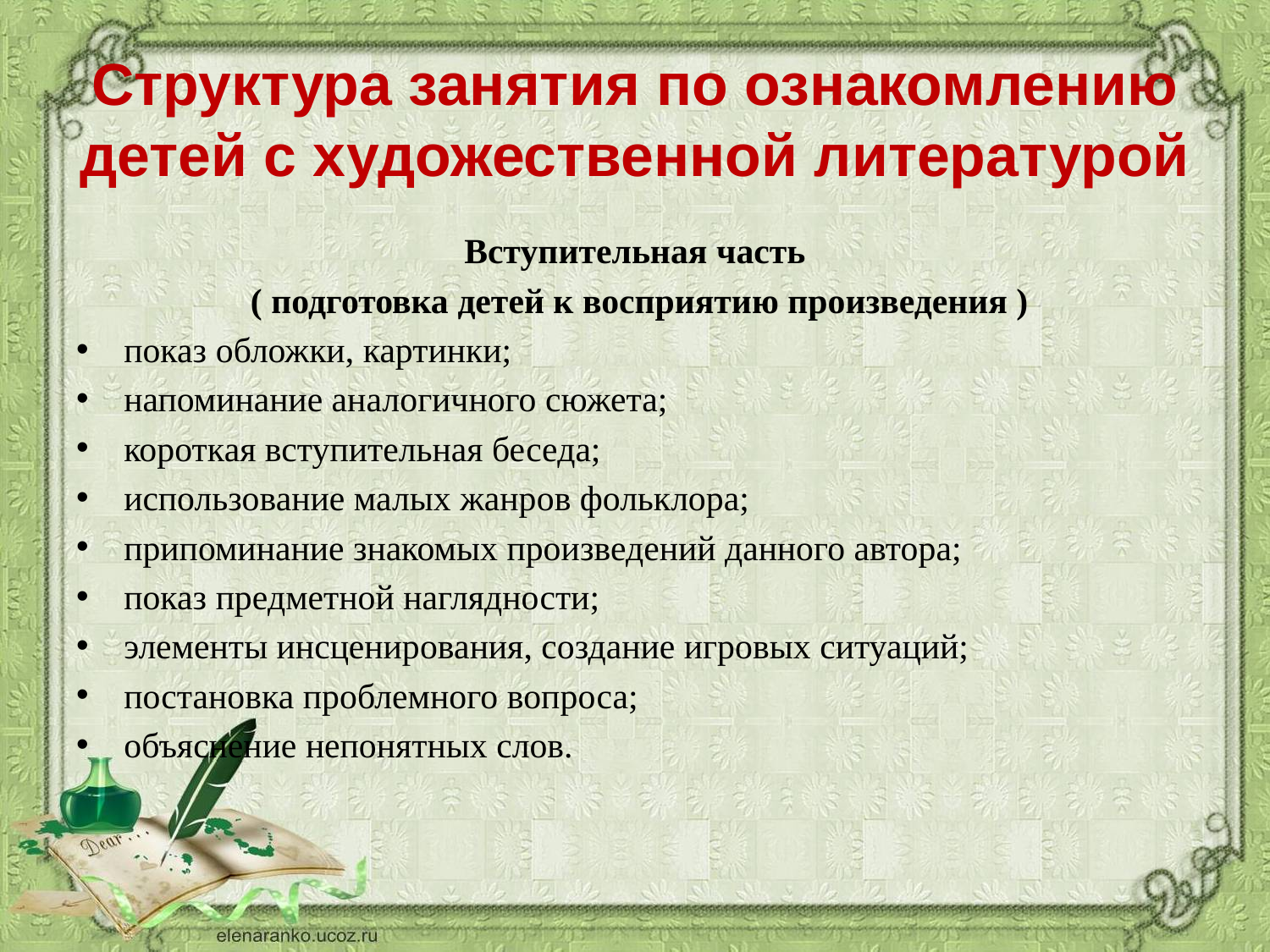

# Структура занятия по ознакомлению детей с художественной литературой
Вступительная часть
 ( подготовка детей к восприятию произведения )
показ обложки, картинки;
напоминание аналогичного сюжета;
короткая вступительная беседа;
использование малых жанров фольклора;
припоминание знакомых произведений данного автора;
показ предметной наглядности;
элементы инсценирования, создание игровых ситуаций;
постановка проблемного вопроса;
объяснение непонятных слов.